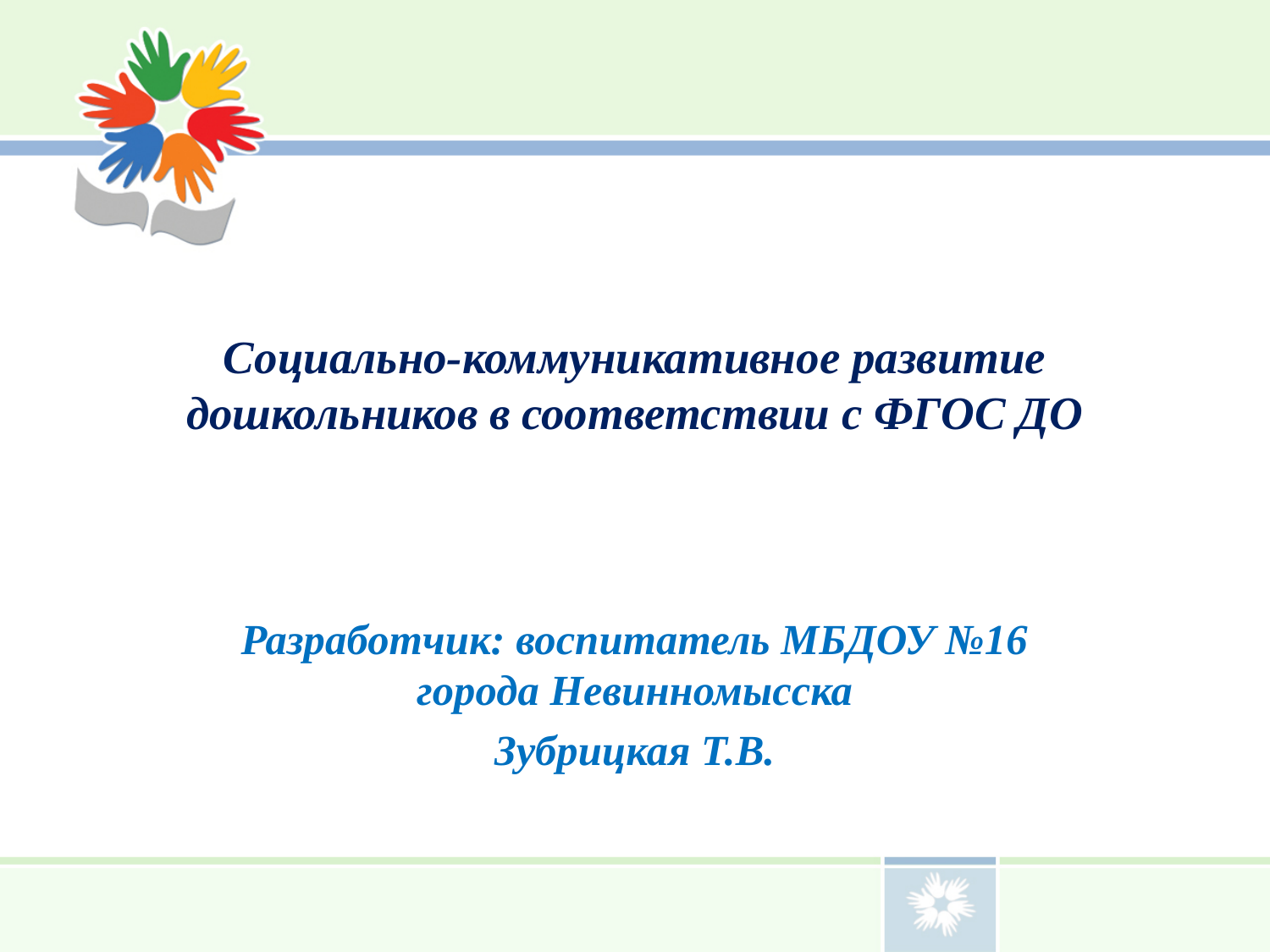

# Социально-коммуникативное развитие дошкольников в соответствии с ФГОС ДО
Разработчик: воспитатель МБДОУ №16 города Невинномысска
Зубрицкая Т.В.